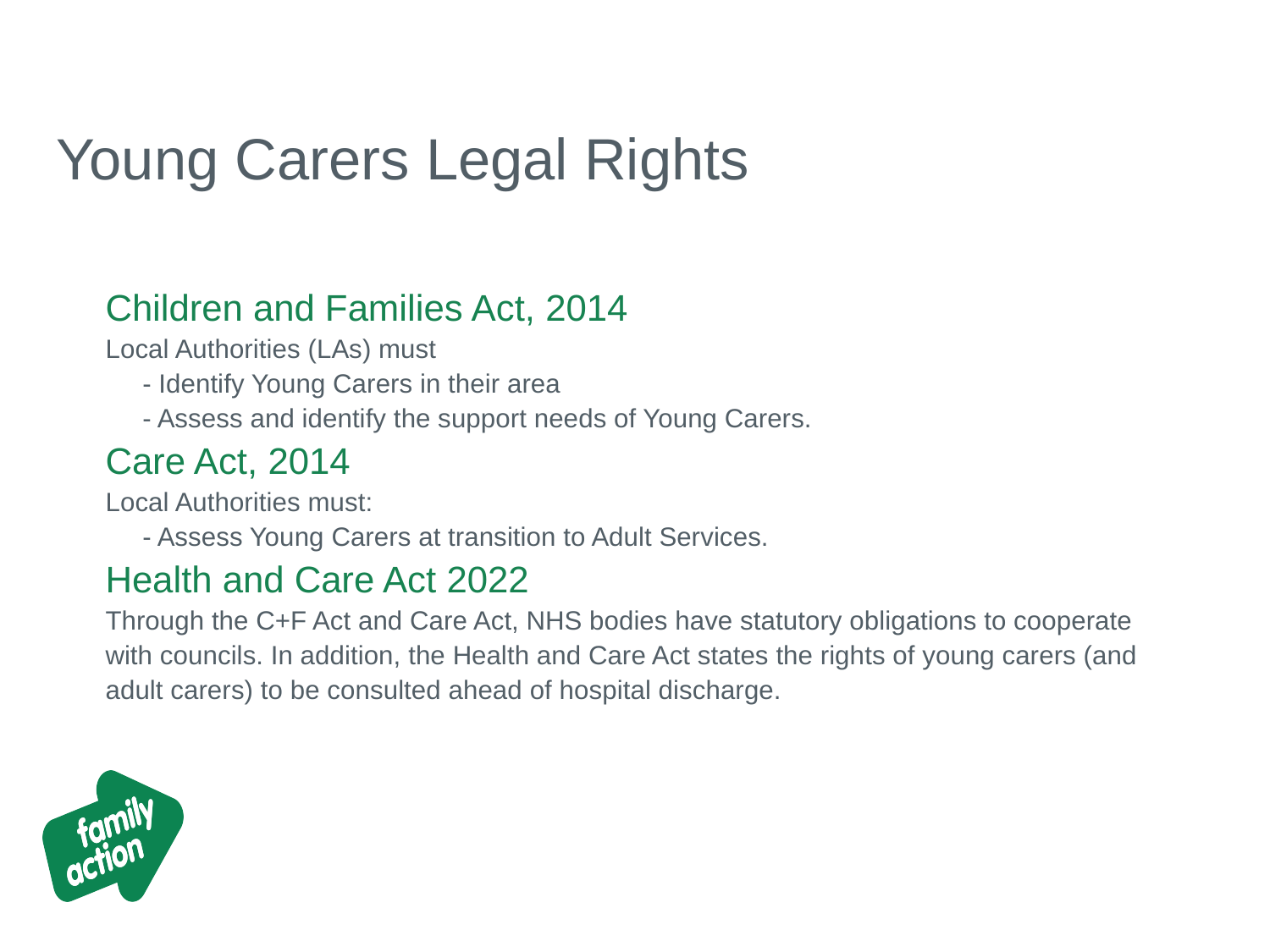

# Young Carers Legal Rights
Children and Families Act, 2014
Local Authorities (LAs) must
     - Identify Young Carers in their area
     - Assess and identify the support needs of Young Carers.
Care Act, 2014
Local Authorities must:
     - Assess Young Carers at transition to Adult Services.
Health and Care Act 2022
Through the C+F Act and Care Act, NHS bodies have statutory obligations to cooperate with councils. In addition, the Health and Care Act states the rights of young carers (and adult carers) to be consulted ahead of hospital discharge.